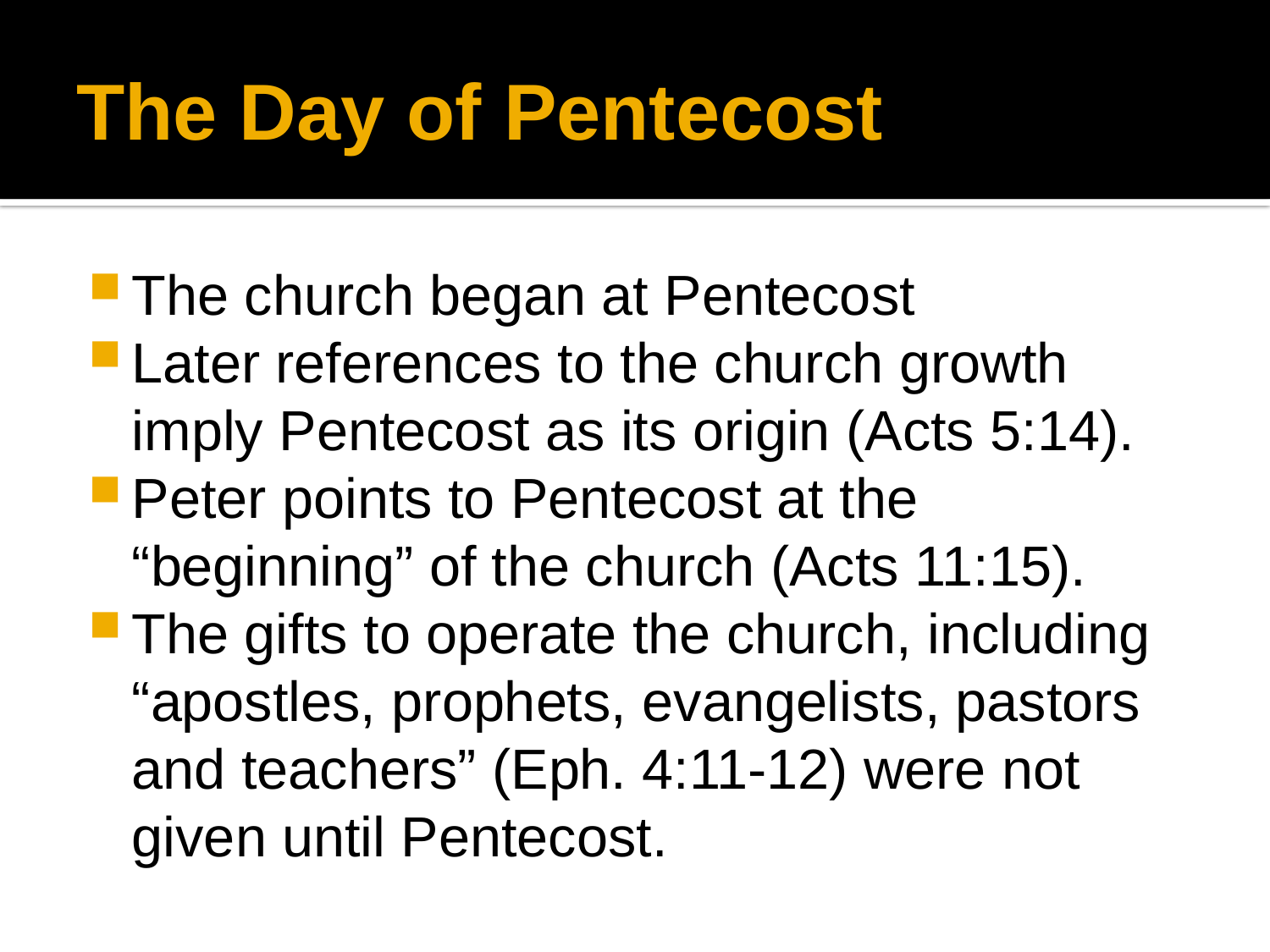

# The Day of Pentecost
The church began at Pentecost
Later references to the church growth imply Pentecost as its origin (Acts 5:14).
Peter points to Pentecost at the “beginning” of the church (Acts 11:15).
The gifts to operate the church, including “apostles, prophets, evangelists, pastors and teachers” (Eph. 4:11-12) were not given until Pentecost.